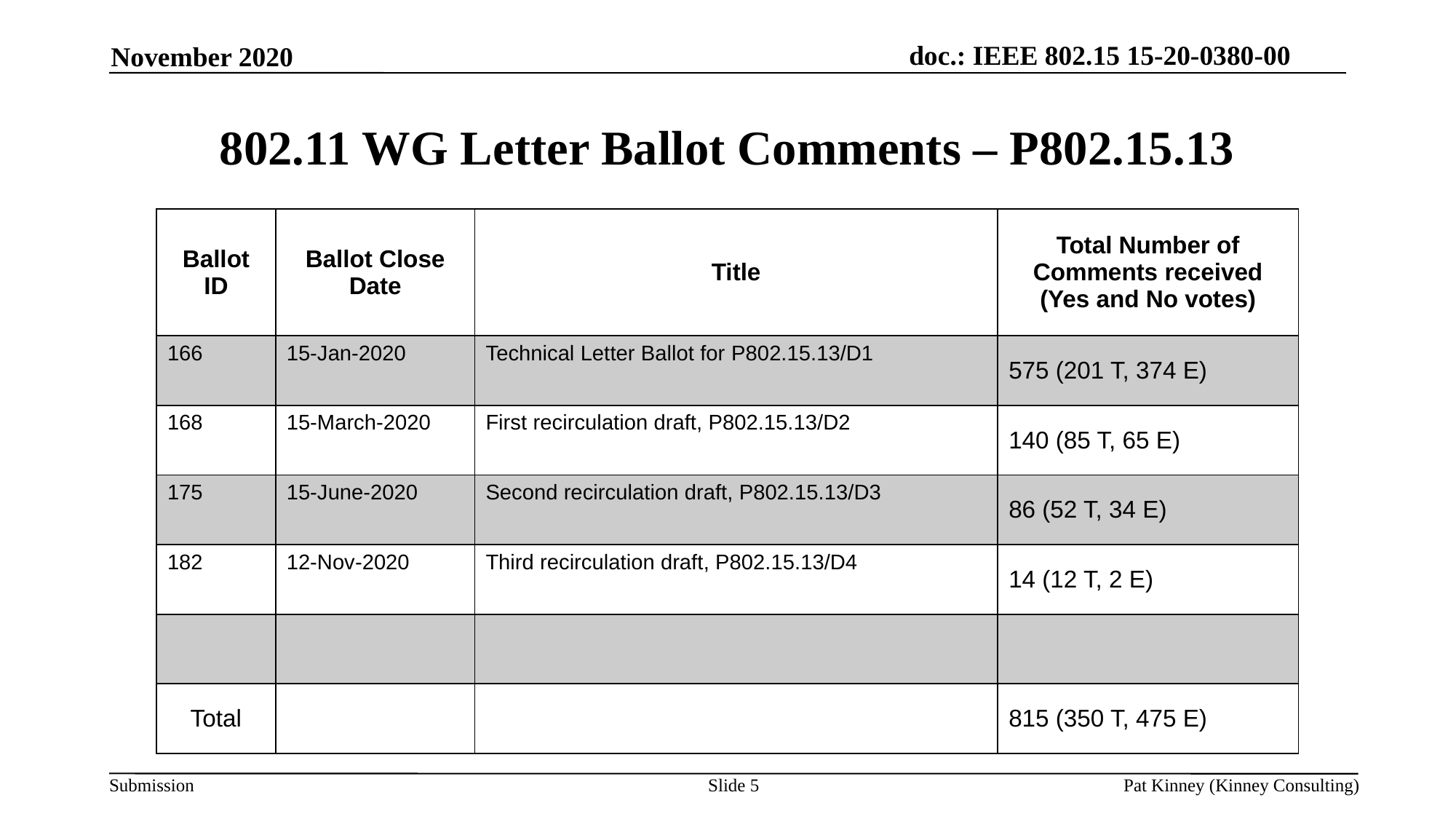

November 2020
# 802.11 WG Letter Ballot Comments – P802.15.13
| Ballot ID | Ballot Close Date | Title | Total Number of Comments received (Yes and No votes) |
| --- | --- | --- | --- |
| 166 | 15-Jan-2020 | Technical Letter Ballot for P802.15.13/D1 | 575 (201 T, 374 E) |
| 168 | 15-March-2020 | First recirculation draft, P802.15.13/D2 | 140 (85 T, 65 E) |
| 175 | 15-June-2020 | Second recirculation draft, P802.15.13/D3 | 86 (52 T, 34 E) |
| 182 | 12-Nov-2020 | Third recirculation draft, P802.15.13/D4 | 14 (12 T, 2 E) |
|  |  |  |  |
| Total |  |  | 815 (350 T, 475 E) |
Slide 5
Pat Kinney (Kinney Consulting)